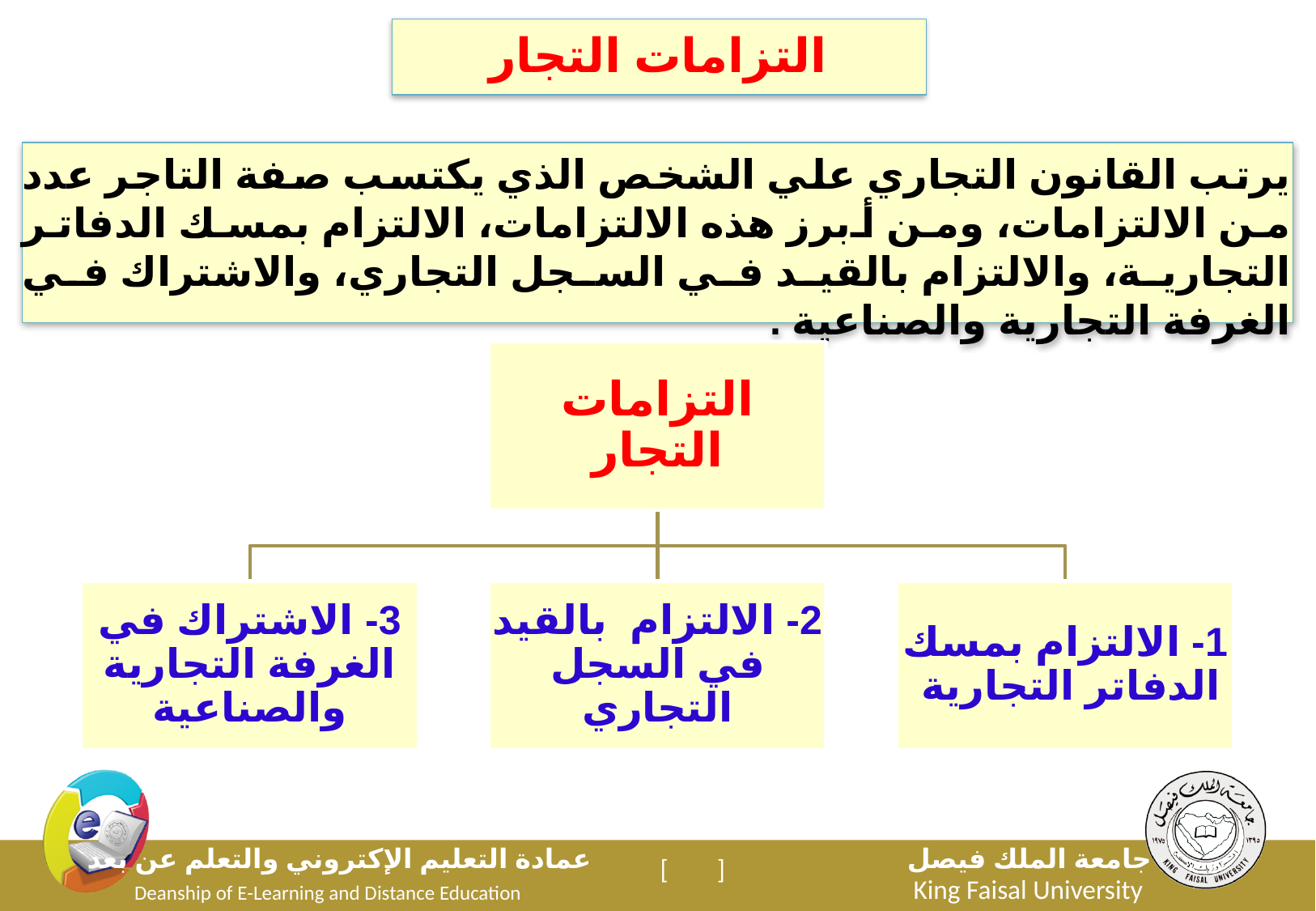

التزامات التجار
يرتب القانون التجاري علي الشخص الذي يكتسب صفة التاجر عدد من الالتزامات، ومن أبرز هذه الالتزامات، الالتزام بمسك الدفاتر التجارية، والالتزام بالقيد في السجل التجاري، والاشتراك في الغرفة التجارية والصناعية .
التزامات التجار
3- الاشتراك في الغرفة التجارية والصناعية
2- الالتزام  بالقيد في السجل التجاري
1- الالتزام بمسك الدفاتر التجارية